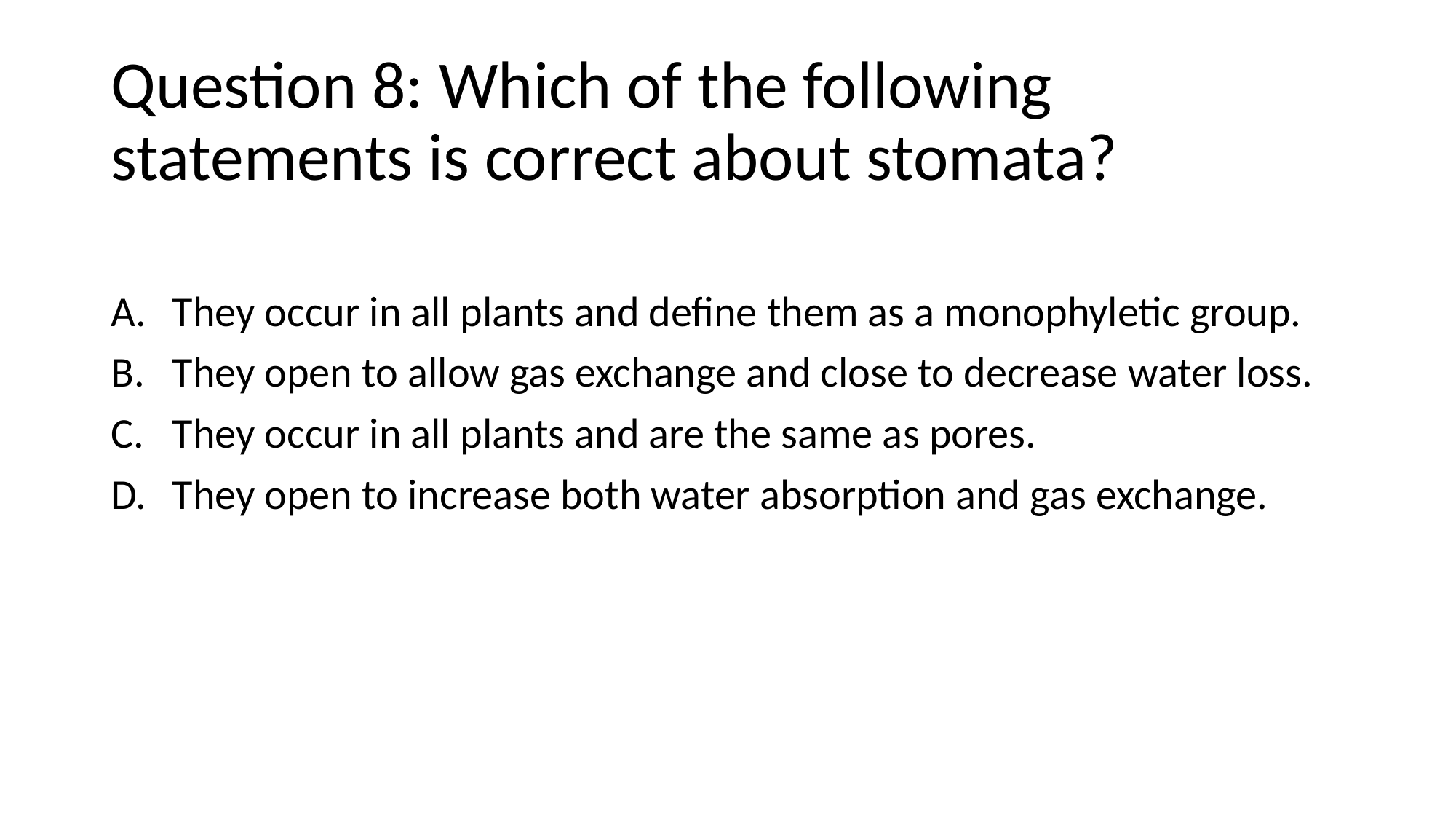

# Question 8: Which of the following statements is correct about stomata?

They occur in all plants and define them as a monophyletic group.
They open to allow gas exchange and close to decrease water loss.
They occur in all plants and are the same as pores.
They open to increase both water absorption and gas exchange.